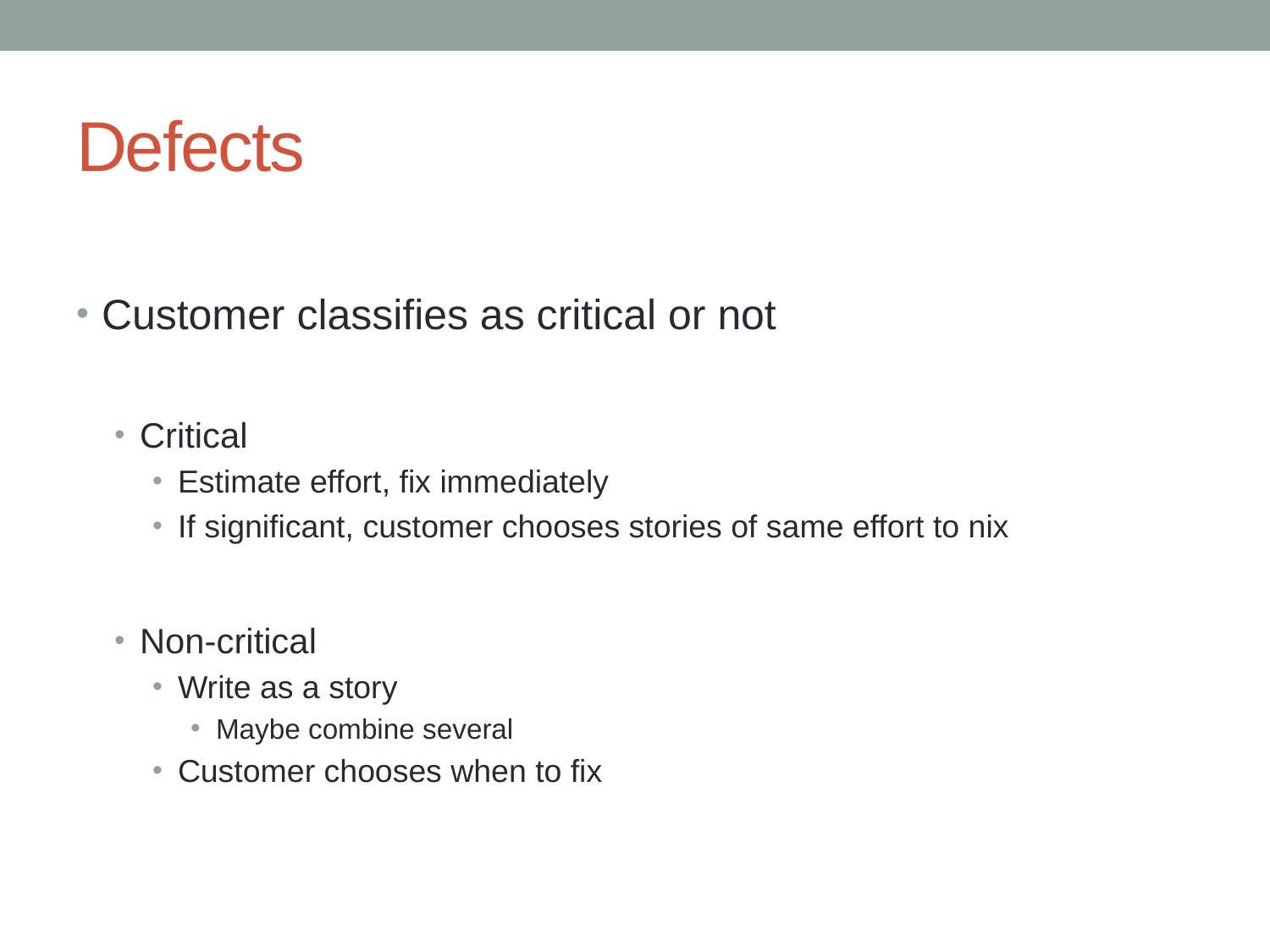

# Defects

Customer classifies as critical or not

Critical
Estimate effort, fix immediately
If significant, customer chooses stories of same effort to nix

Non-critical
Write as a story
Maybe combine several
Customer chooses when to fix